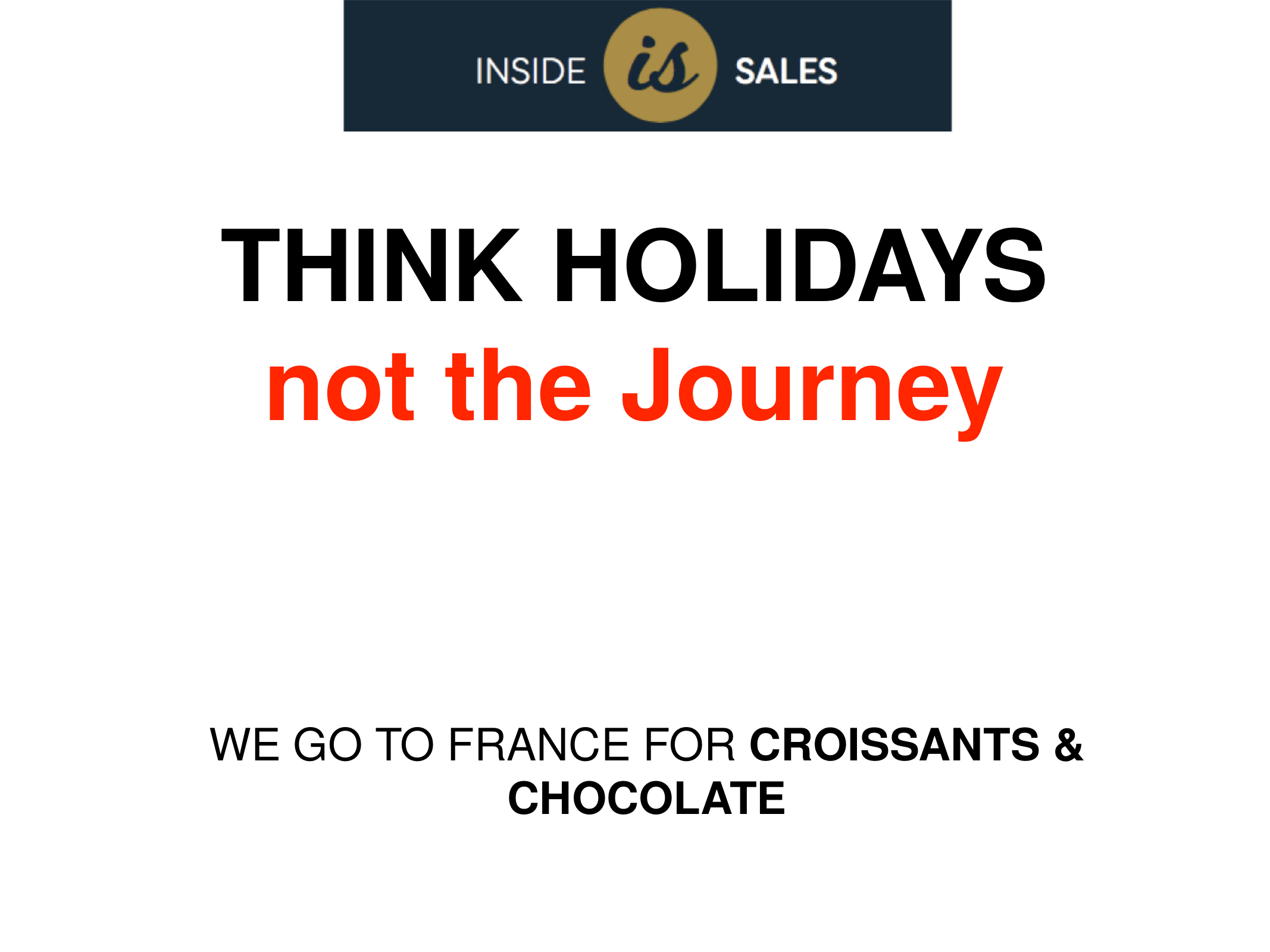

# THINK HOLIDAYS
not the Journey
WE GO TO FRANCE FOR CROISSANTS & CHOCOLATE